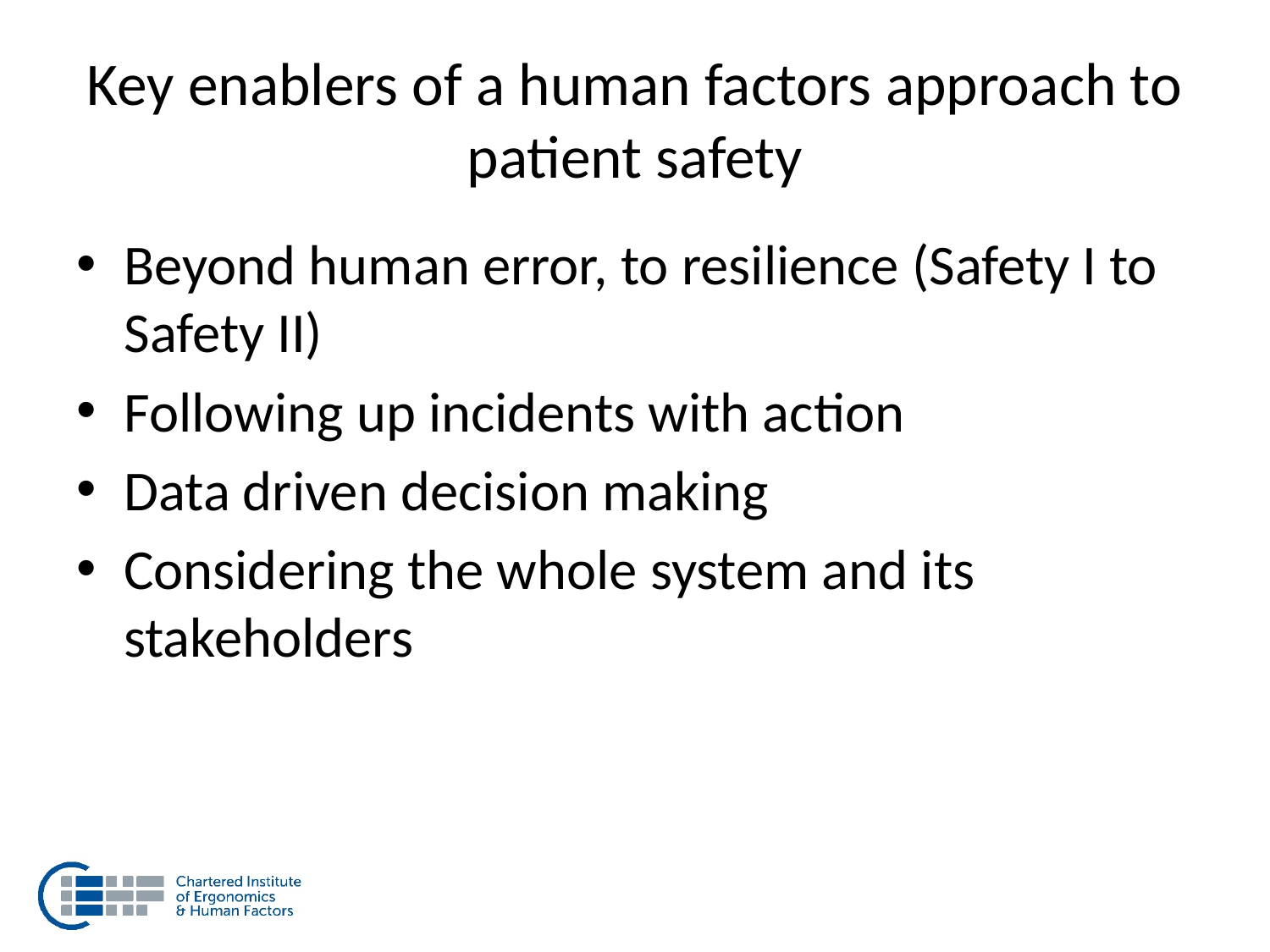

# Key enablers of a human factors approach to patient safety
Beyond human error, to resilience (Safety I to Safety II)
Following up incidents with action
Data driven decision making
Considering the whole system and its stakeholders